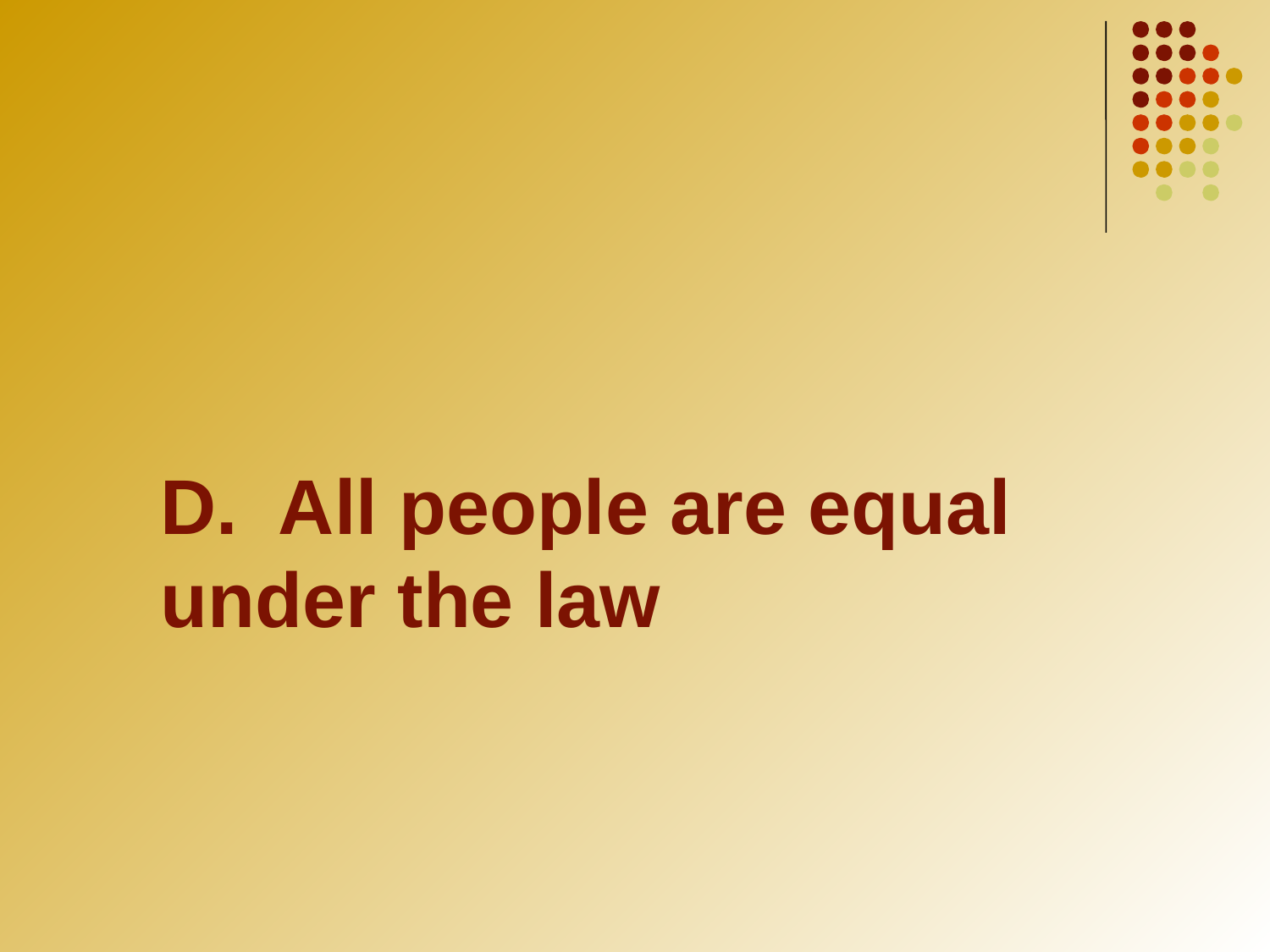

D.  All people are equal 	under the law